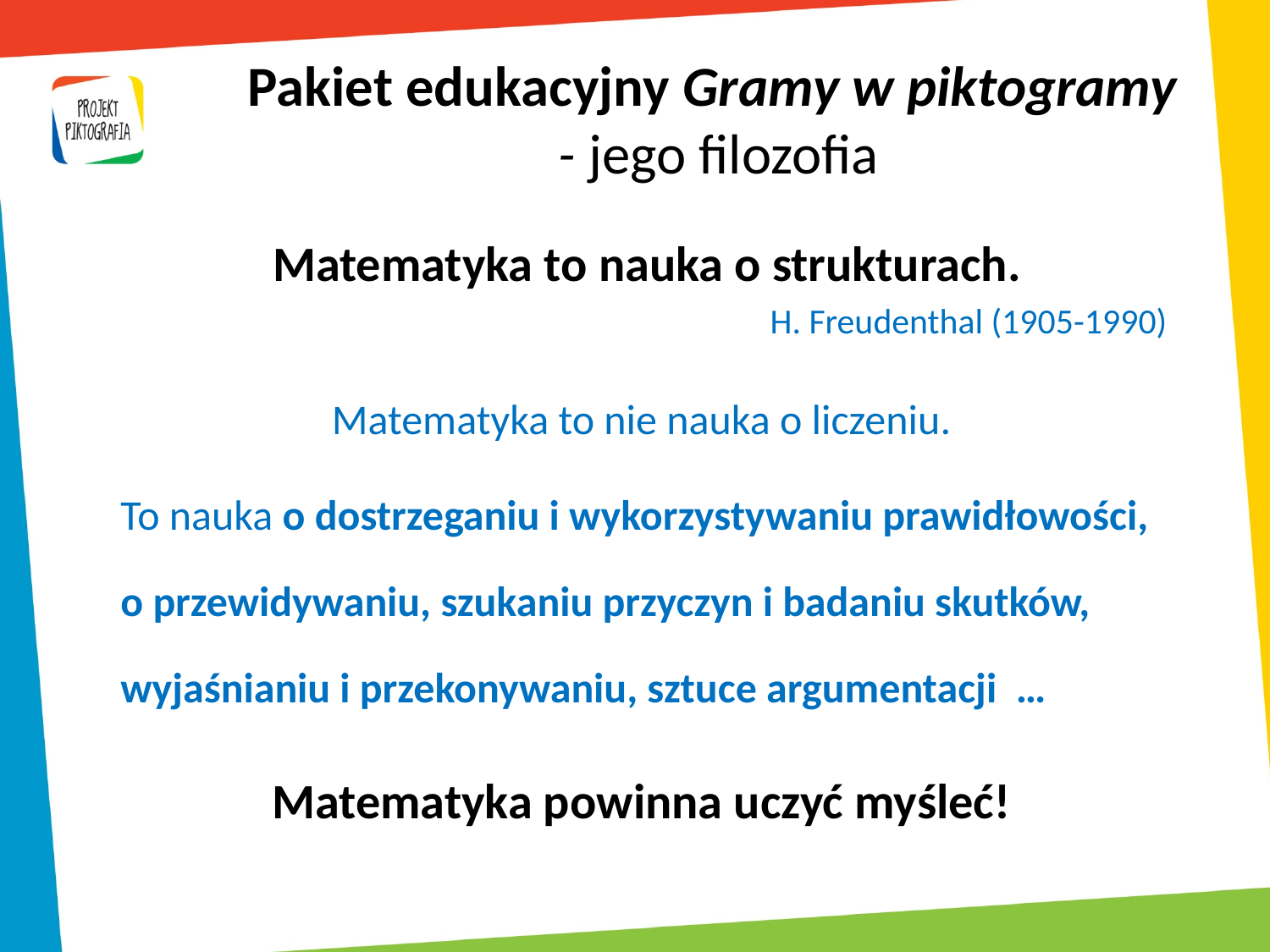

# Pakiet edukacyjny Gramy w piktogramy - jego filozofia
Matematyka to nauka o strukturach.
H. Freudenthal (1905-1990)

Matematyka to nie nauka o liczeniu.
To nauka o dostrzeganiu i wykorzystywaniu prawidłowości,
o przewidywaniu, szukaniu przyczyn i badaniu skutków,
wyjaśnianiu i przekonywaniu, sztuce argumentacji  …

Matematyka powinna uczyć myśleć!